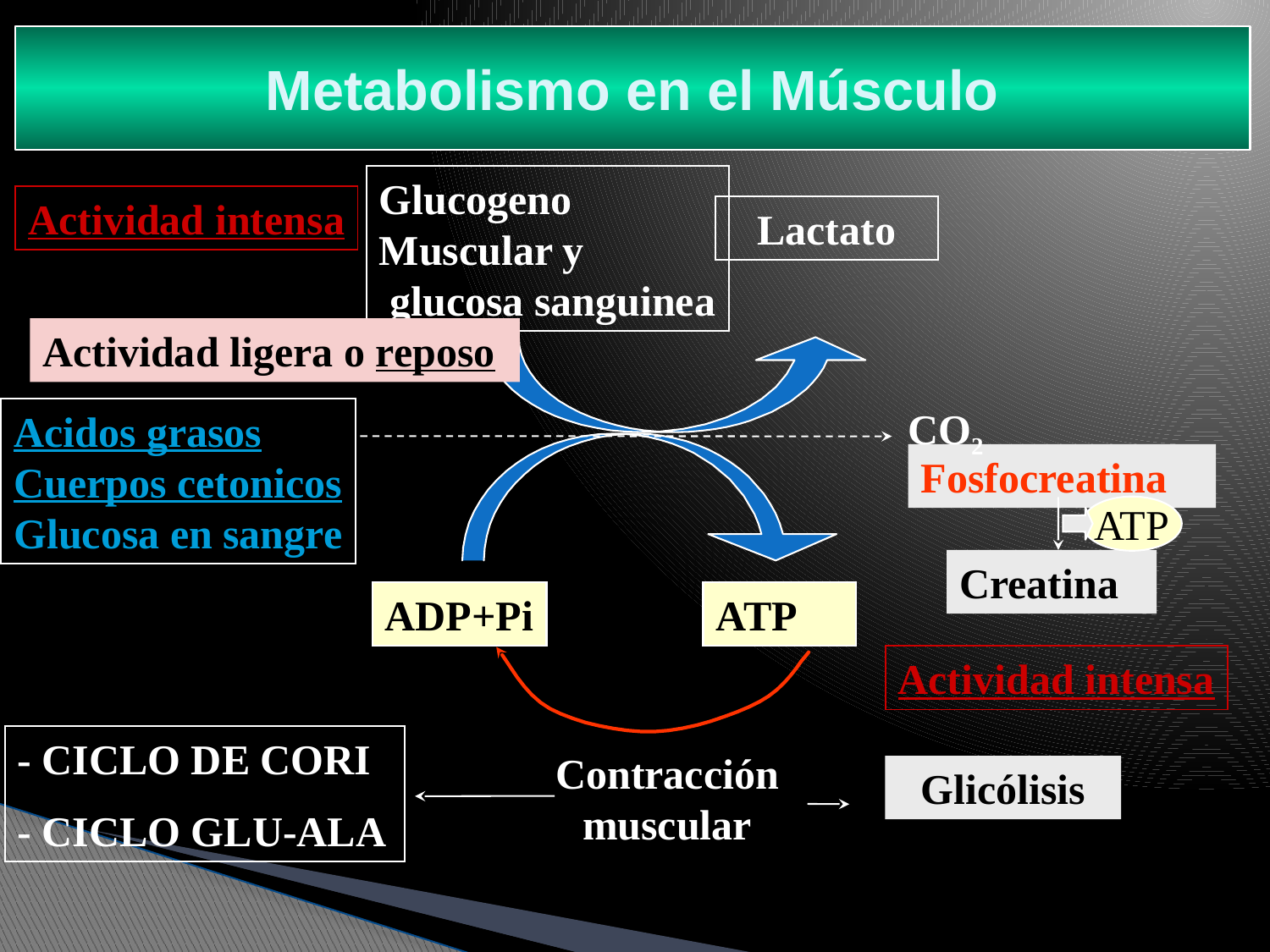

# Metabolismo en el Músculo
Glucogeno
Muscular y
 glucosa sanguinea
Actividad intensa
Lactato
Actividad ligera o reposo

CO2
Acidos grasos
Cuerpos cetonicos
Glucosa en sangre

Fosfocreatina
ATP

Creatina
ADP+Pi
ATP
Actividad intensa

- CICLO DE CORI
- CICLO GLU-ALA
Contracción
muscular
Glicólisis